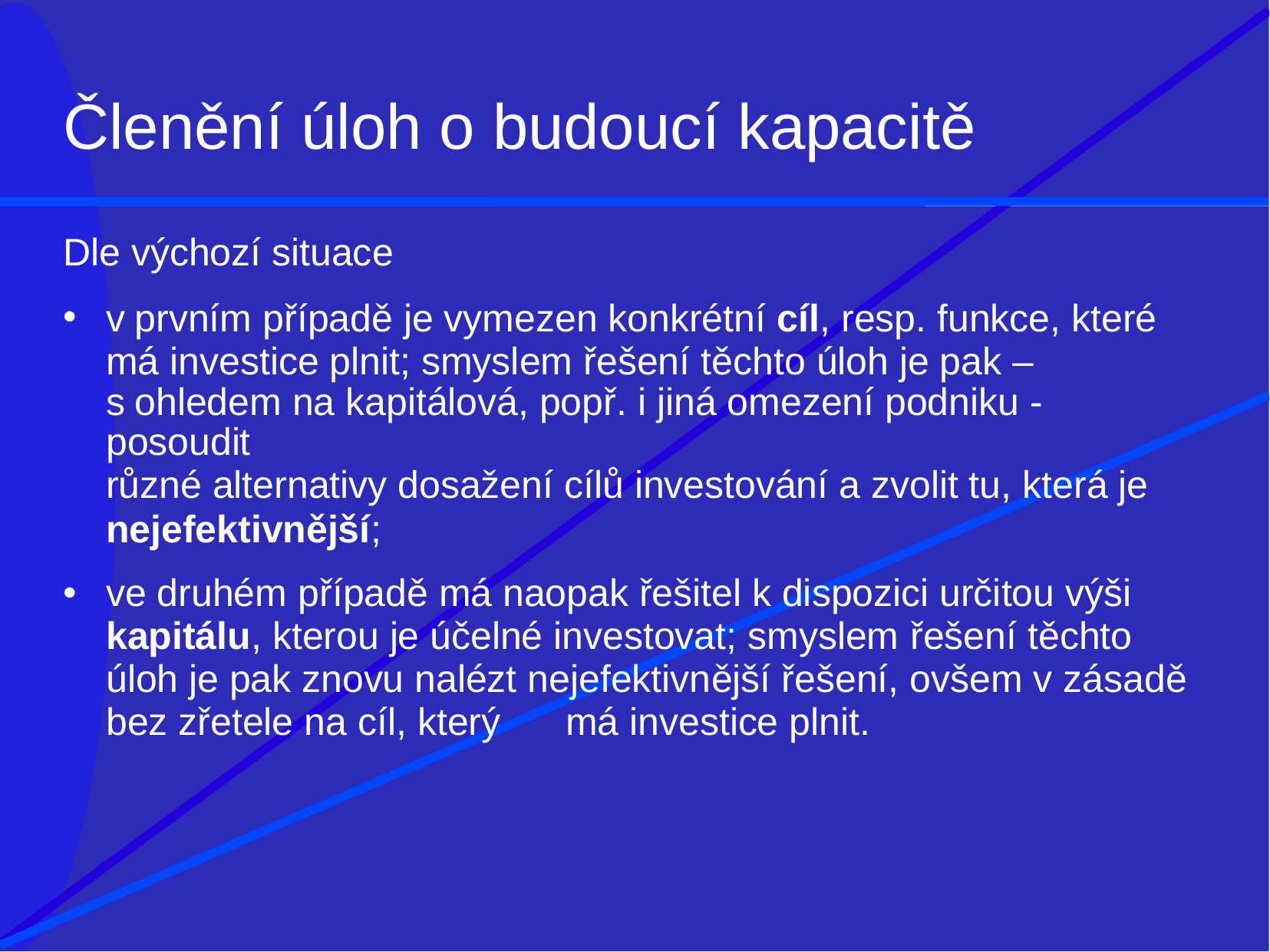

# Členění úloh o budoucí kapacitě
Dle výchozí situace
v prvním případě je vymezen konkrétní cíl, resp. funkce, které má investice plnit; smyslem řešení těchto úloh je pak –
s ohledem na kapitálová, popř. i jiná omezení podniku - posoudit
různé alternativy dosažení cílů investování a zvolit tu, která je
nejefektivnější;
ve druhém případě má naopak řešitel k dispozici určitou výši kapitálu, kterou je účelné investovat; smyslem řešení těchto úloh je pak znovu nalézt nejefektivnější řešení, ovšem v zásadě bez zřetele na cíl, který	má investice plnit.